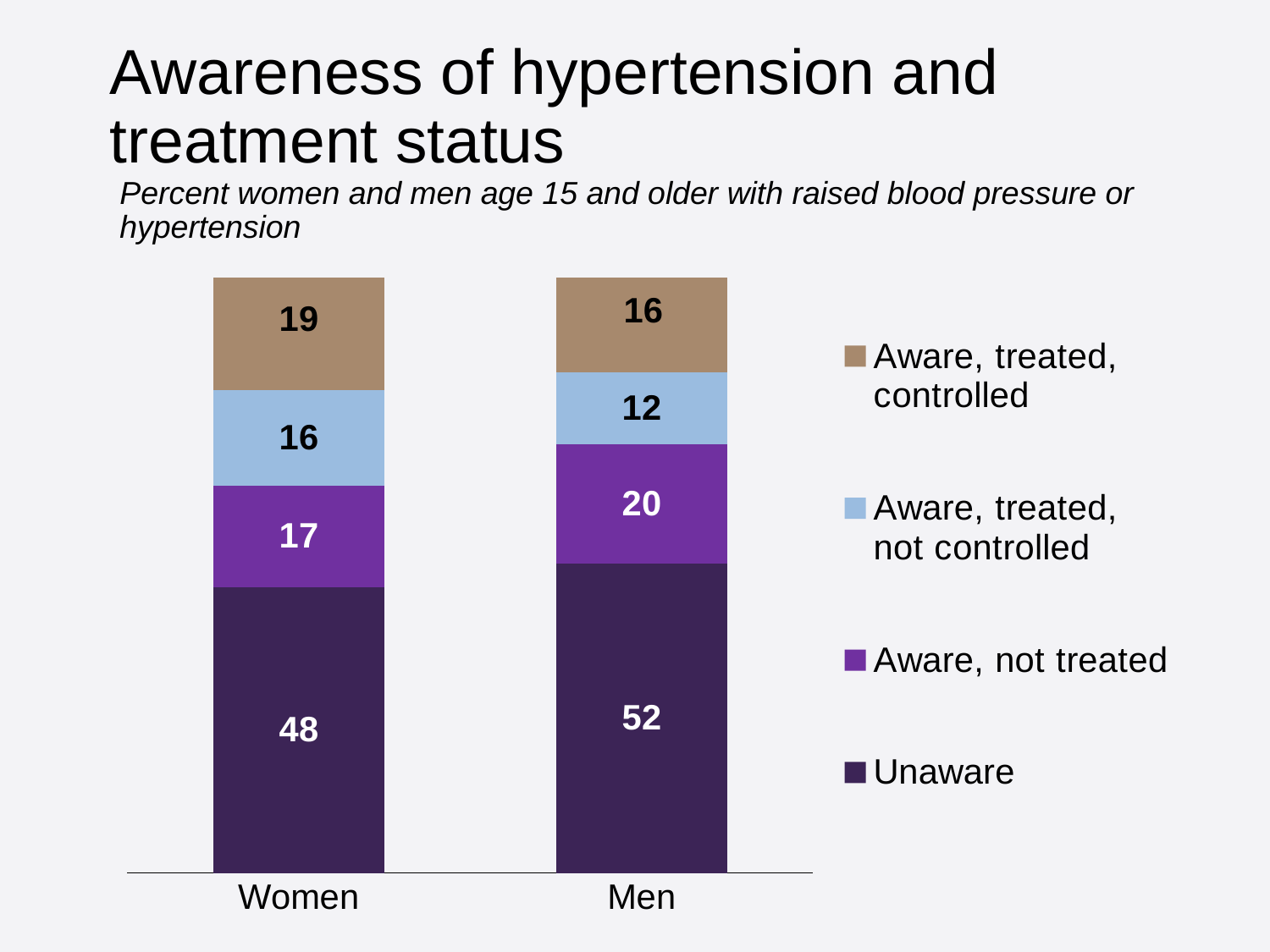

# Awareness of hypertension and treatment status
Percent women and men age 15 and older with raised blood pressure or hypertension

### Chart

| Category | Unaware | Aware, not treated | Aware, treated, not controlled | Aware, treated, controlled |
|---|---|---|---|---|
| Women | 48.0 | 17.0 | 16.0 | 19.0 |
| Men | 52.0 | 20.0 | 12.0 | 16.0 |